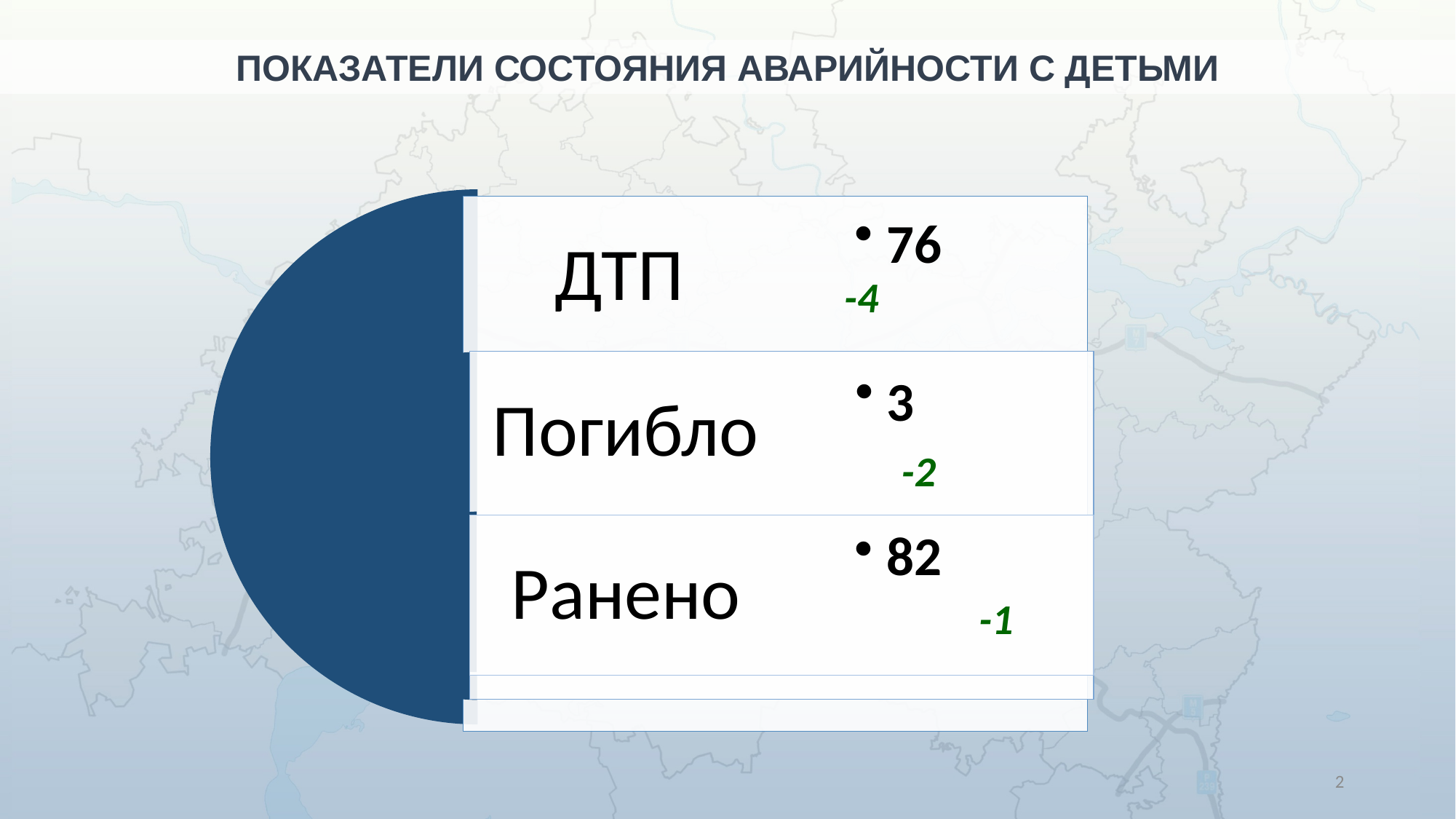

ПОКАЗАТЕЛИ СОСТОЯНИЯ АВАРИЙНОСТИ С ДЕТЬМИ
ДТП
Погибло
Ранено
 76         -4
 3                -2
 82                    -1
2